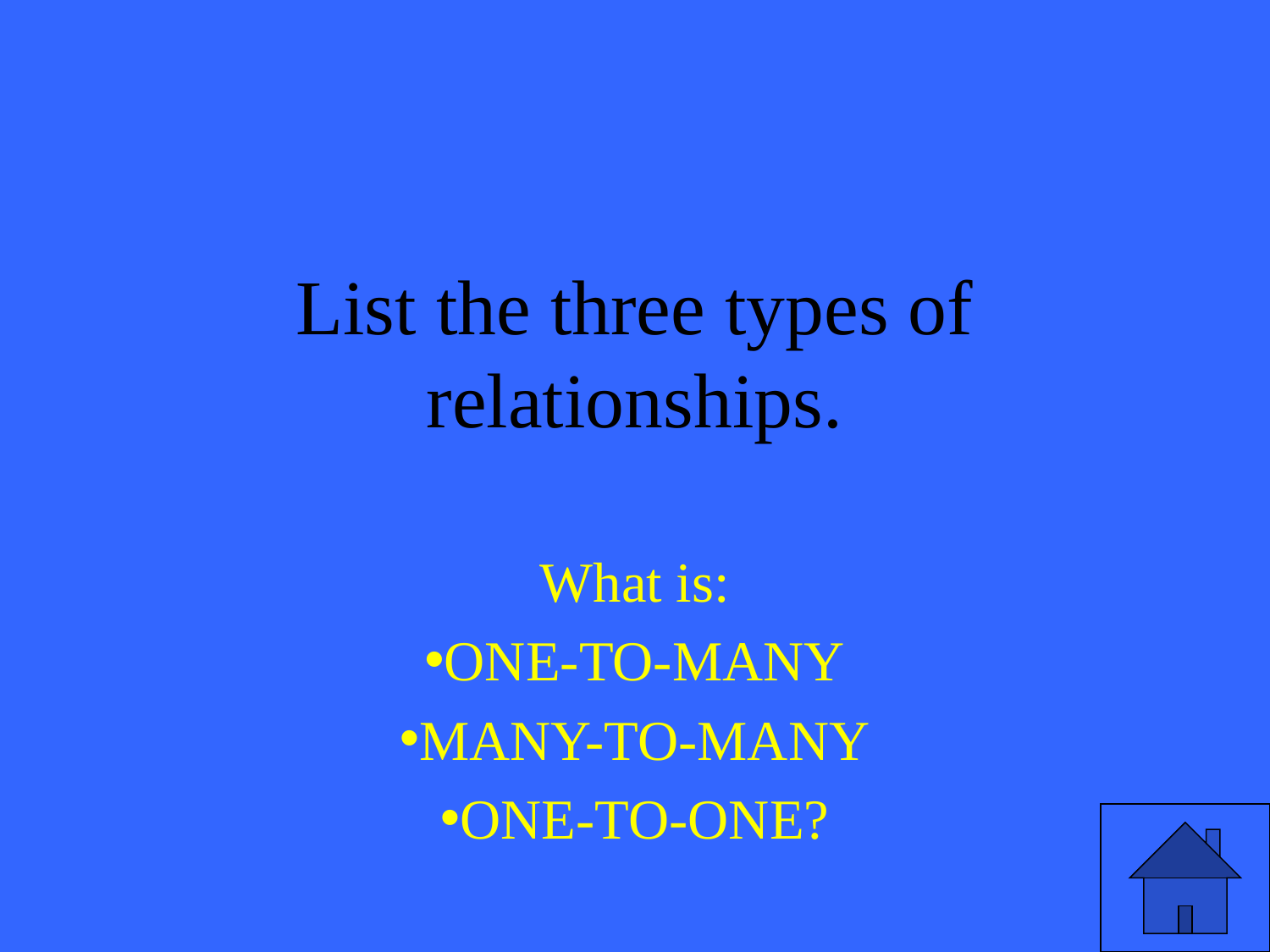

# List the three types of relationships.
What is:
ONE-TO-MANY
MANY-TO-MANY
ONE-TO-ONE?